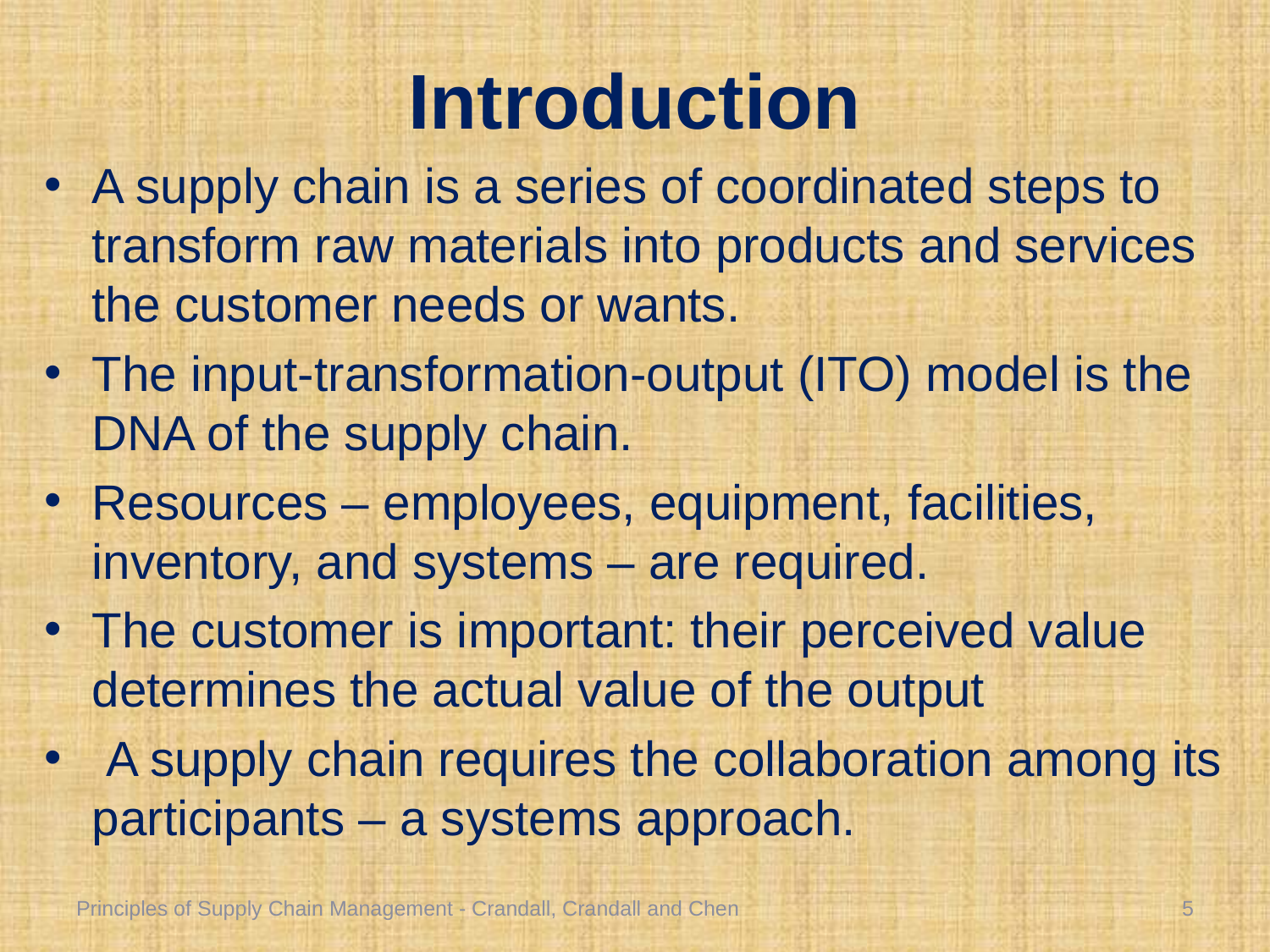

# Introduction
A supply chain is a series of coordinated steps to transform raw materials into products and services the customer needs or wants.
The input-transformation-output (ITO) model is the DNA of the supply chain.
Resources – employees, equipment, facilities, inventory, and systems – are required.
The customer is important: their perceived value determines the actual value of the output
 A supply chain requires the collaboration among its participants – a systems approach.
Principles of Supply Chain Management - Crandall, Crandall and Chen
5